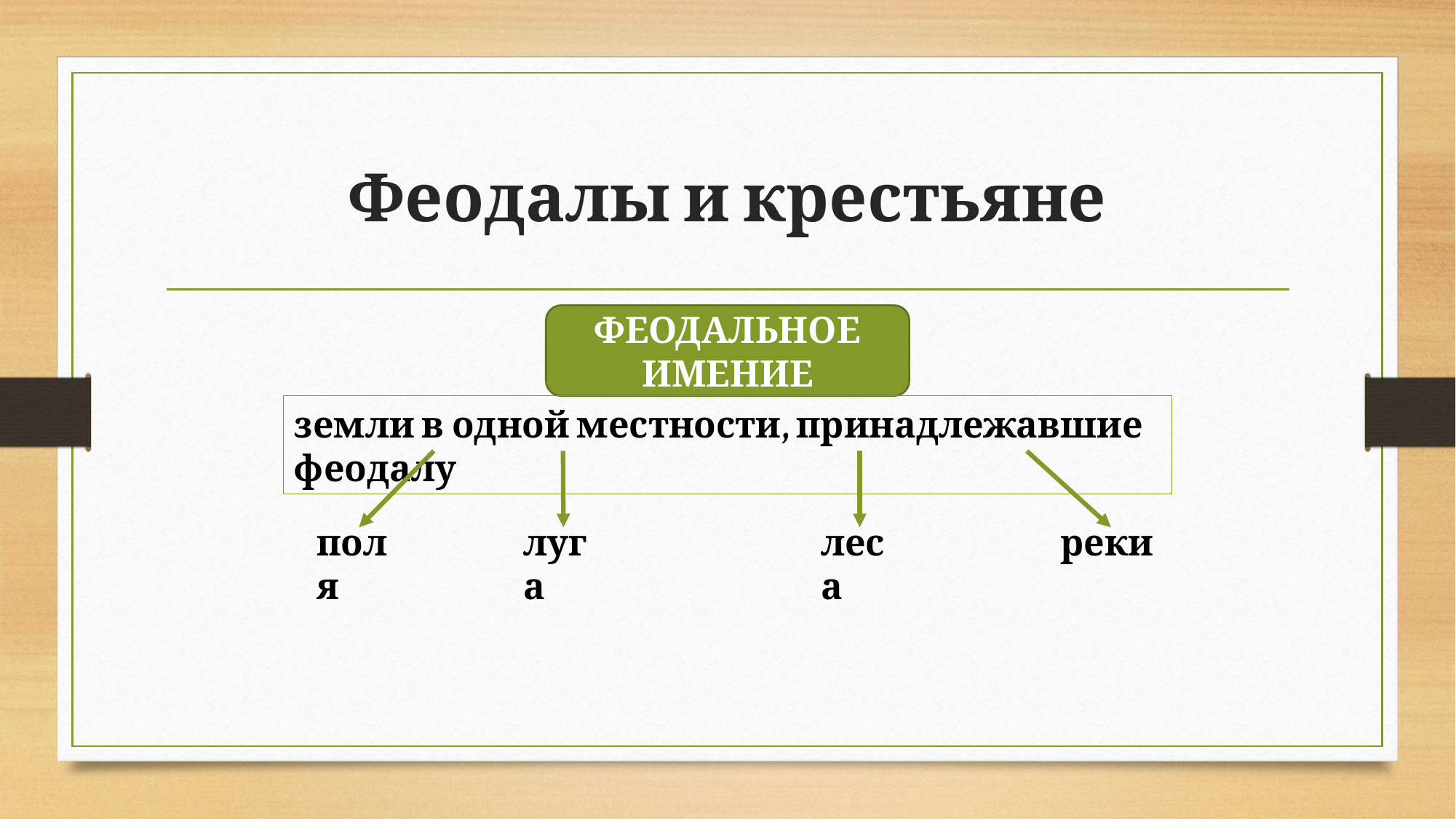

# Феодалы и крестьяне

ФЕОДАЛЬНОЕ ИМЕНИЕ
земли в одной местности, принадлежавшие феодалу
луга
леса
реки
поля